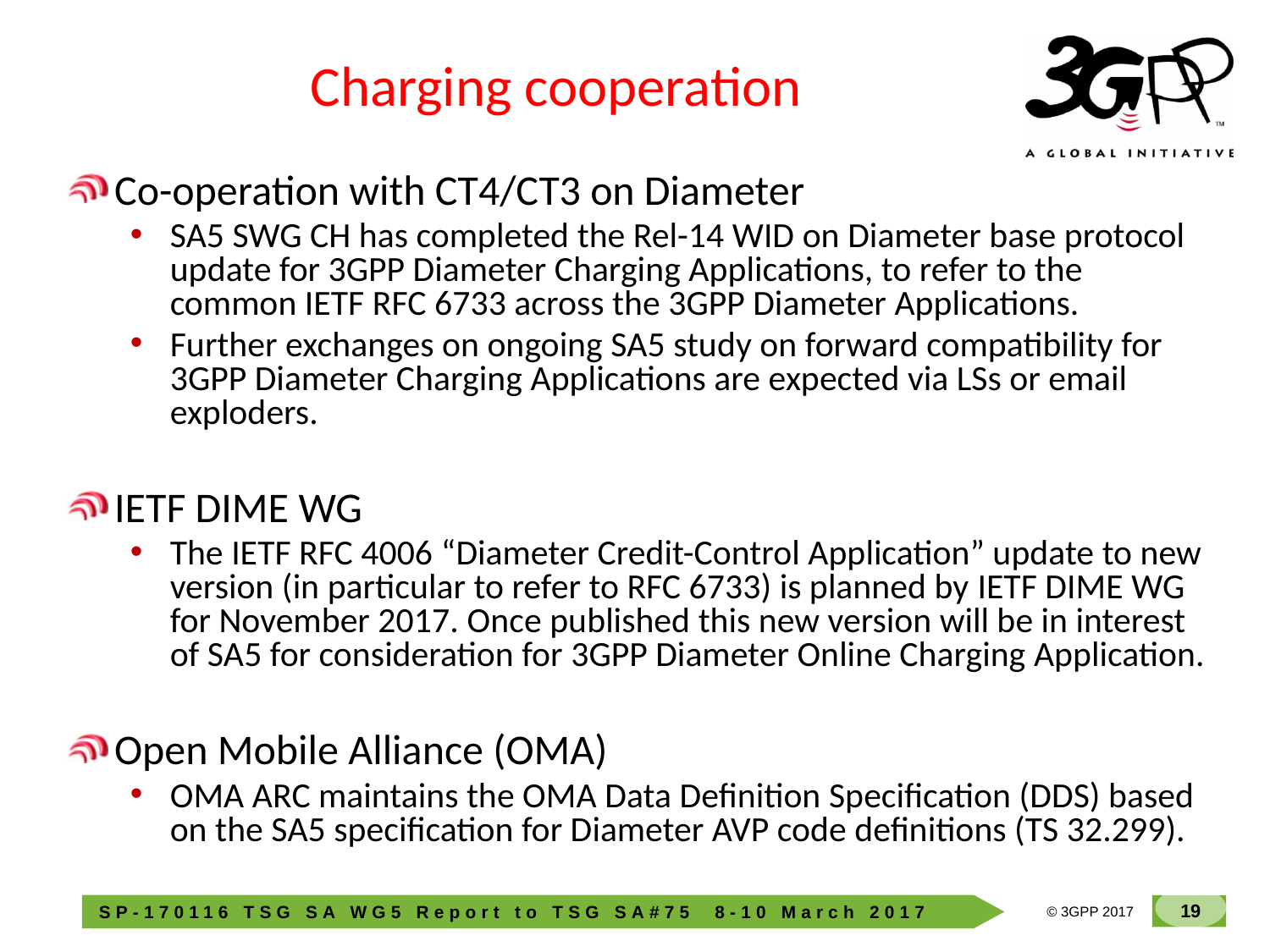

Charging cooperation
Co-operation with CT4/CT3 on Diameter
SA5 SWG CH has completed the Rel-14 WID on Diameter base protocol update for 3GPP Diameter Charging Applications, to refer to the common IETF RFC 6733 across the 3GPP Diameter Applications.
Further exchanges on ongoing SA5 study on forward compatibility for 3GPP Diameter Charging Applications are expected via LSs or email exploders.

IETF DIME WG
The IETF RFC 4006 “Diameter Credit-Control Application” update to new version (in particular to refer to RFC 6733) is planned by IETF DIME WG for November 2017. Once published this new version will be in interest of SA5 for consideration for 3GPP Diameter Online Charging Application.

Open Mobile Alliance (OMA)
OMA ARC maintains the OMA Data Definition Specification (DDS) based on the SA5 specification for Diameter AVP code definitions (TS 32.299).